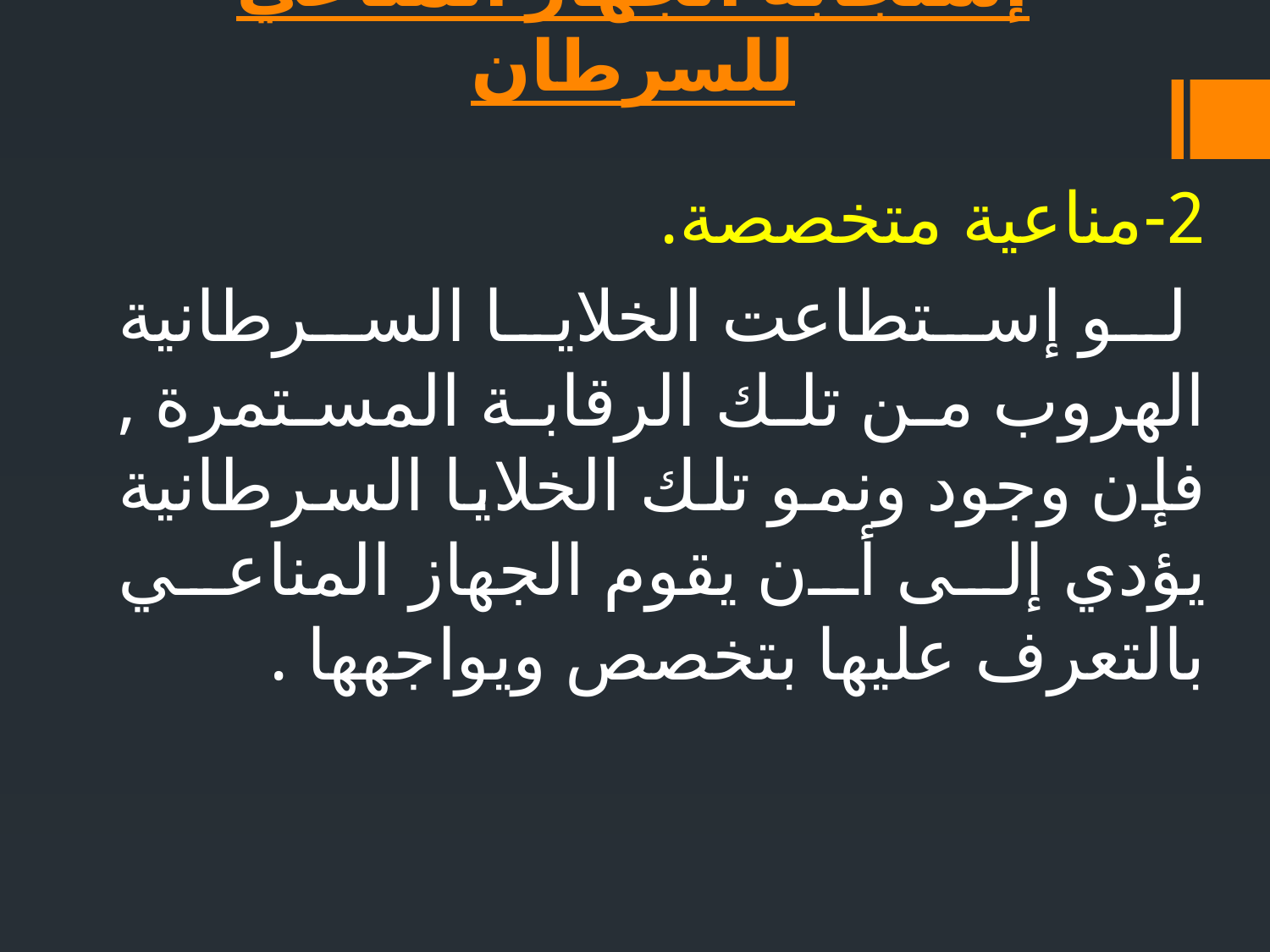

# إستجابة الجهاز المناعي للسرطان
2-مناعية متخصصة.
 لو إستطاعت الخلايا السرطانية الهروب من تلك الرقابة المستمرة , فإن وجود ونمو تلك الخلايا السرطانية يؤدي إلى أن يقوم الجهاز المناعي بالتعرف عليها بتخصص ويواجهها .